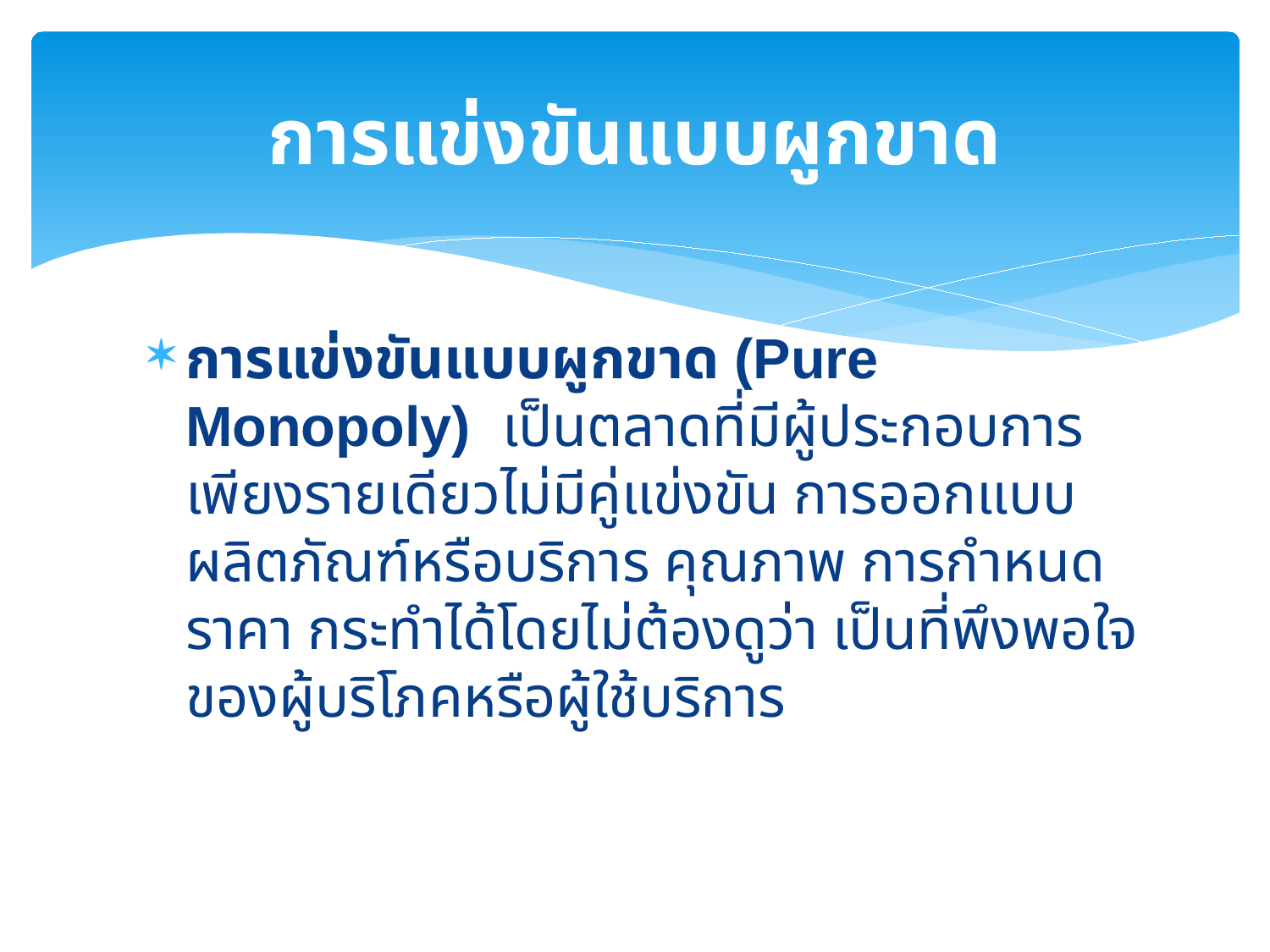

# การแข่งขันแบบผูกขาด
การแข่งขันแบบผูกขาด (Pure Monopoly)  เป็นตลาดที่มีผู้ประกอบการเพียงรายเดียวไม่มีคู่แข่งขัน การออกแบบผลิตภัณฑ์หรือบริการ คุณภาพ การกำหนดราคา กระทำได้โดยไม่ต้องดูว่า เป็นที่พึงพอใจของผู้บริโภคหรือผู้ใช้บริการ